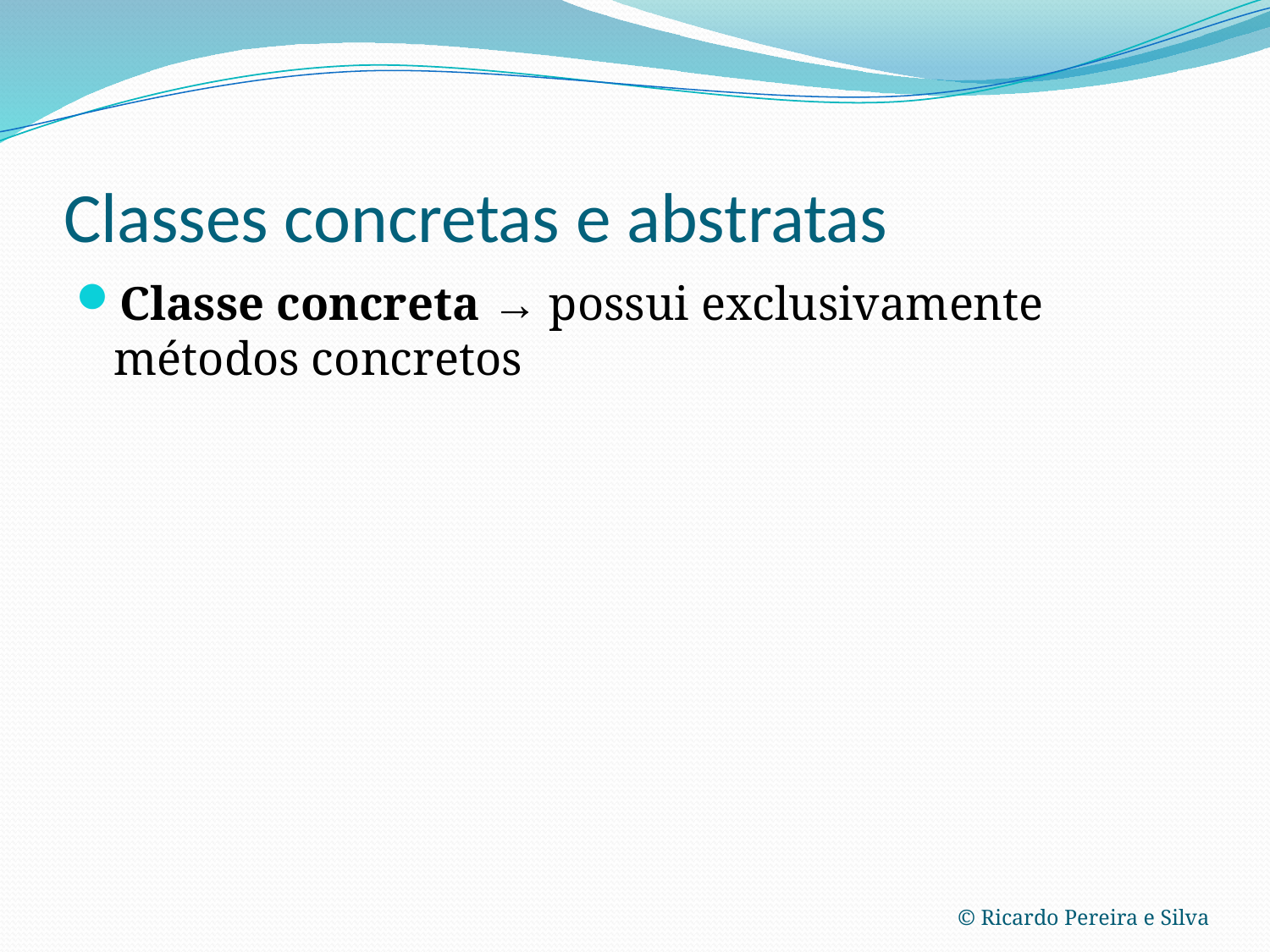

# Classes concretas e abstratas
Classe concreta → possui exclusivamente métodos concretos
© Ricardo Pereira e Silva